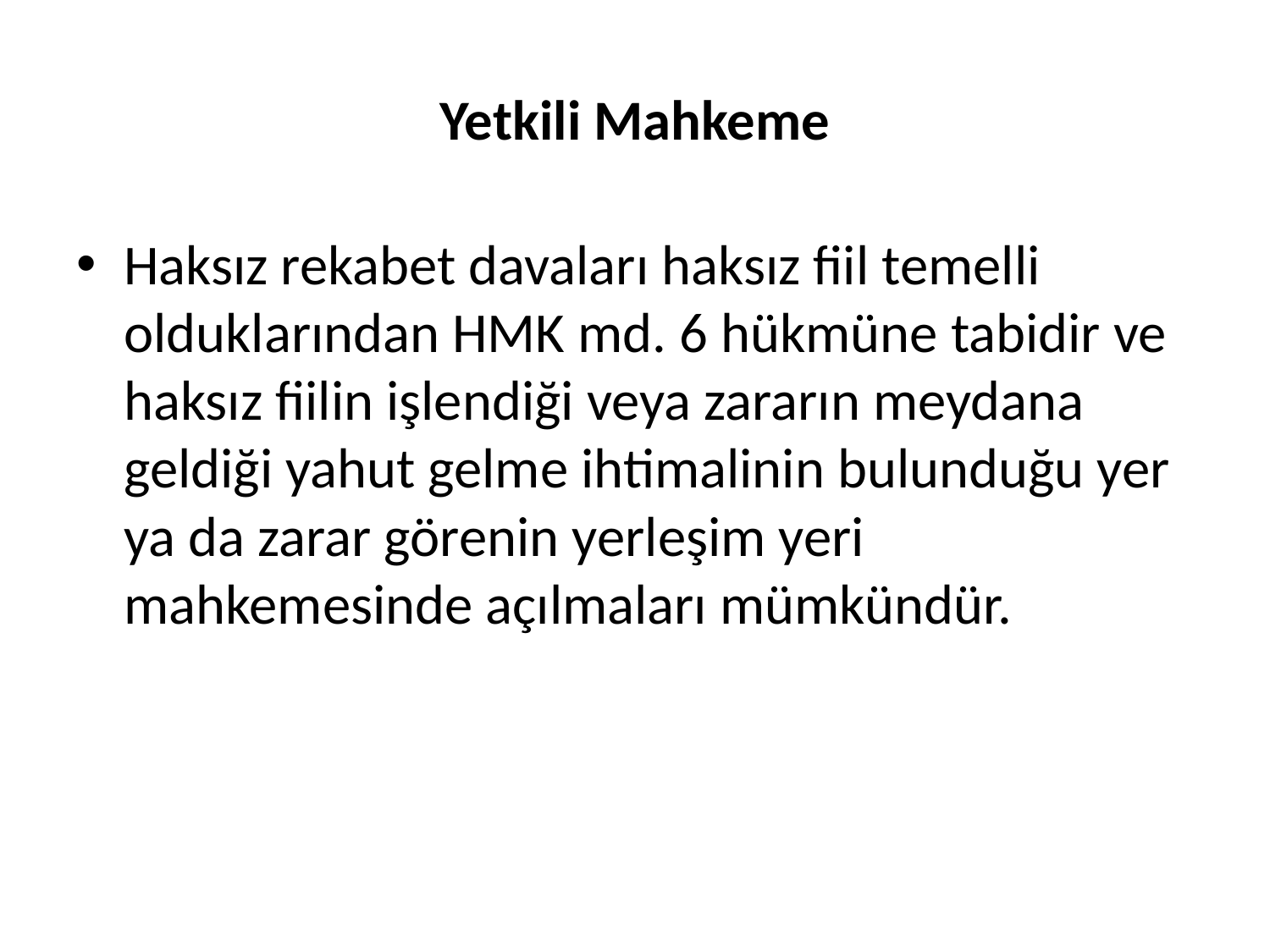

# Yetkili Mahkeme
Haksız rekabet davaları haksız fiil temelli olduklarından HMK md. 6 hükmüne tabidir ve haksız fiilin işlendiği veya zararın meydana geldiği yahut gelme ihtimalinin bulunduğu yer ya da zarar görenin yerleşim yeri mahkemesinde açılmaları mümkündür.